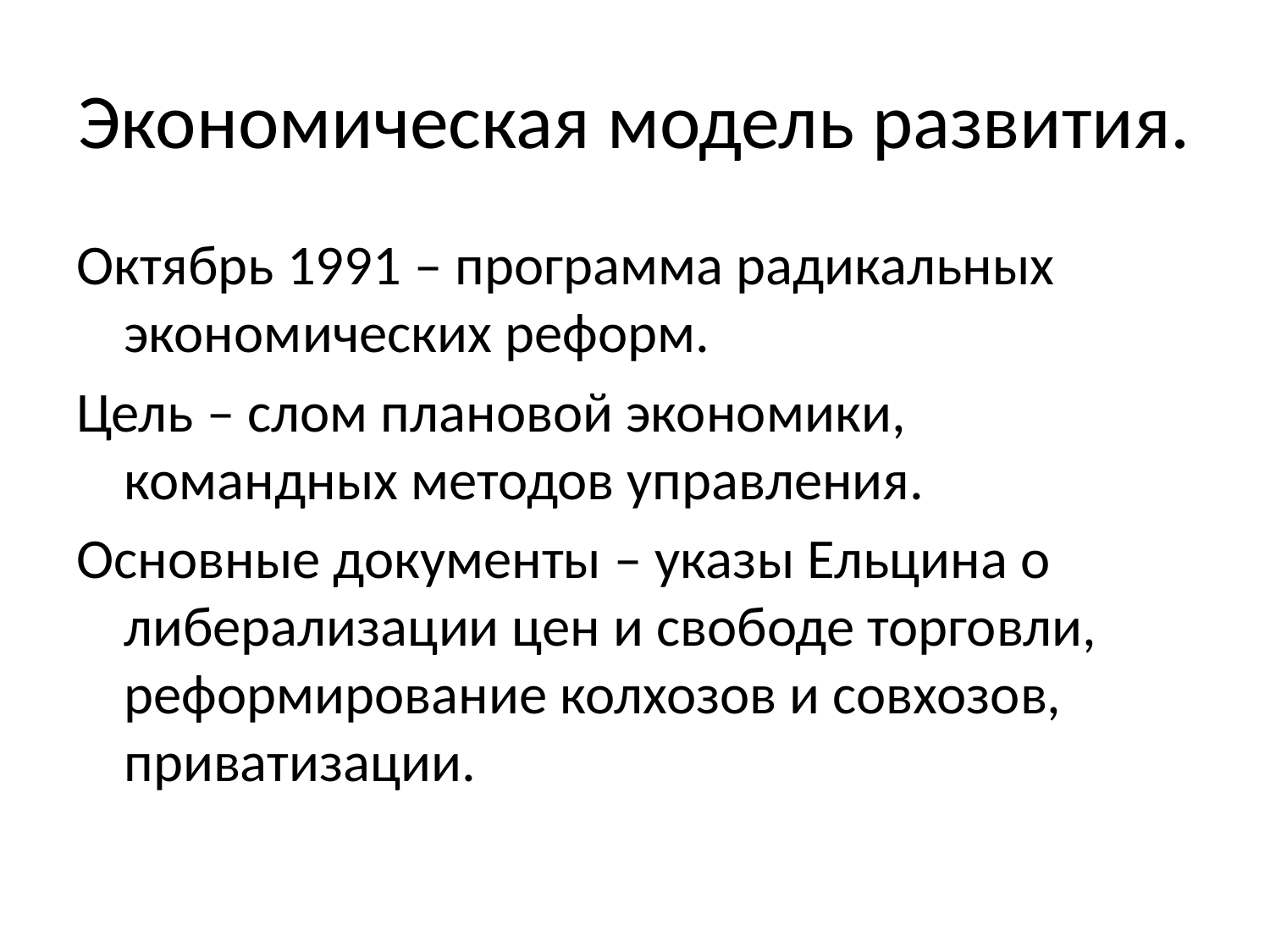

# Экономическая модель развития.
Октябрь 1991 – программа радикальных экономических реформ.
Цель – слом плановой экономики, командных методов управления.
Основные документы – указы Ельцина о либерализации цен и свободе торговли, реформирование колхозов и совхозов, приватизации.